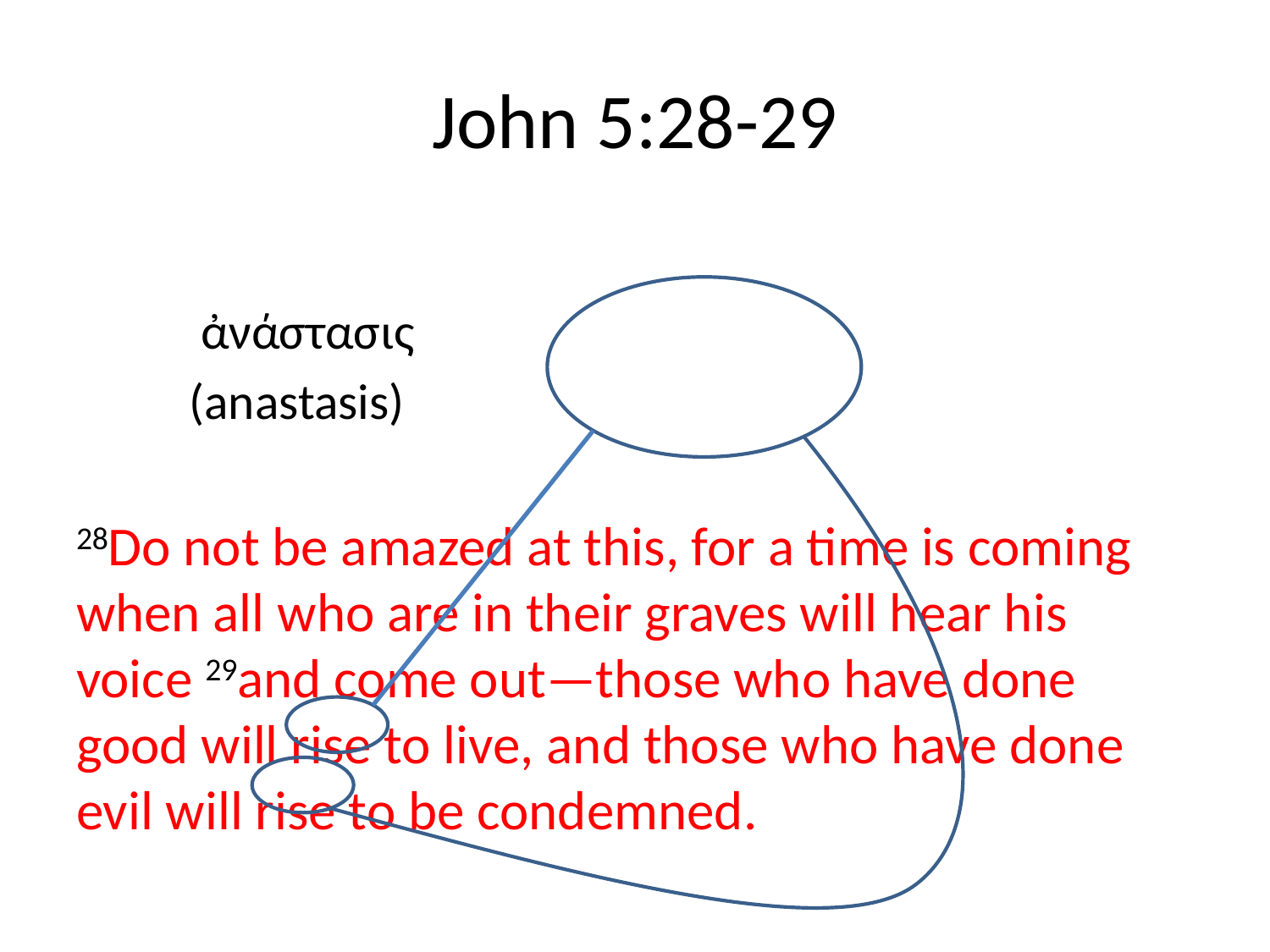

# John 5:28-29

				 ἀνάστασις
				(anastasis)

28Do not be amazed at this, for a time is coming when all who are in their graves will hear his voice 29and come out—those who have done good will rise to live, and those who have done evil will rise to be condemned.